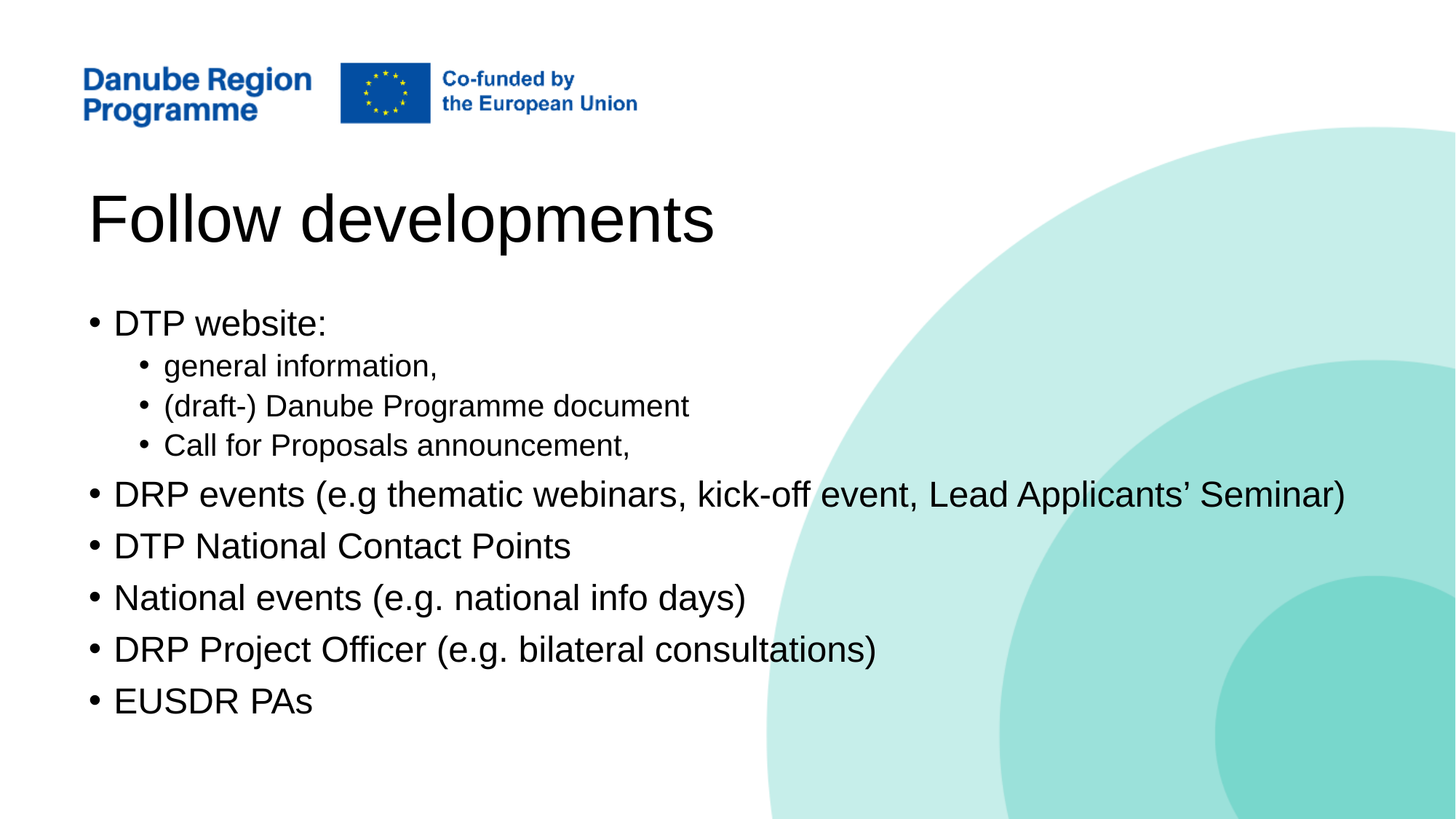

# Follow developments
DTP website:
general information,
(draft-) Danube Programme document
Call for Proposals announcement,
DRP events (e.g thematic webinars, kick-off event, Lead Applicants’ Seminar)
DTP National Contact Points
National events (e.g. national info days)
DRP Project Officer (e.g. bilateral consultations)
EUSDR PAs